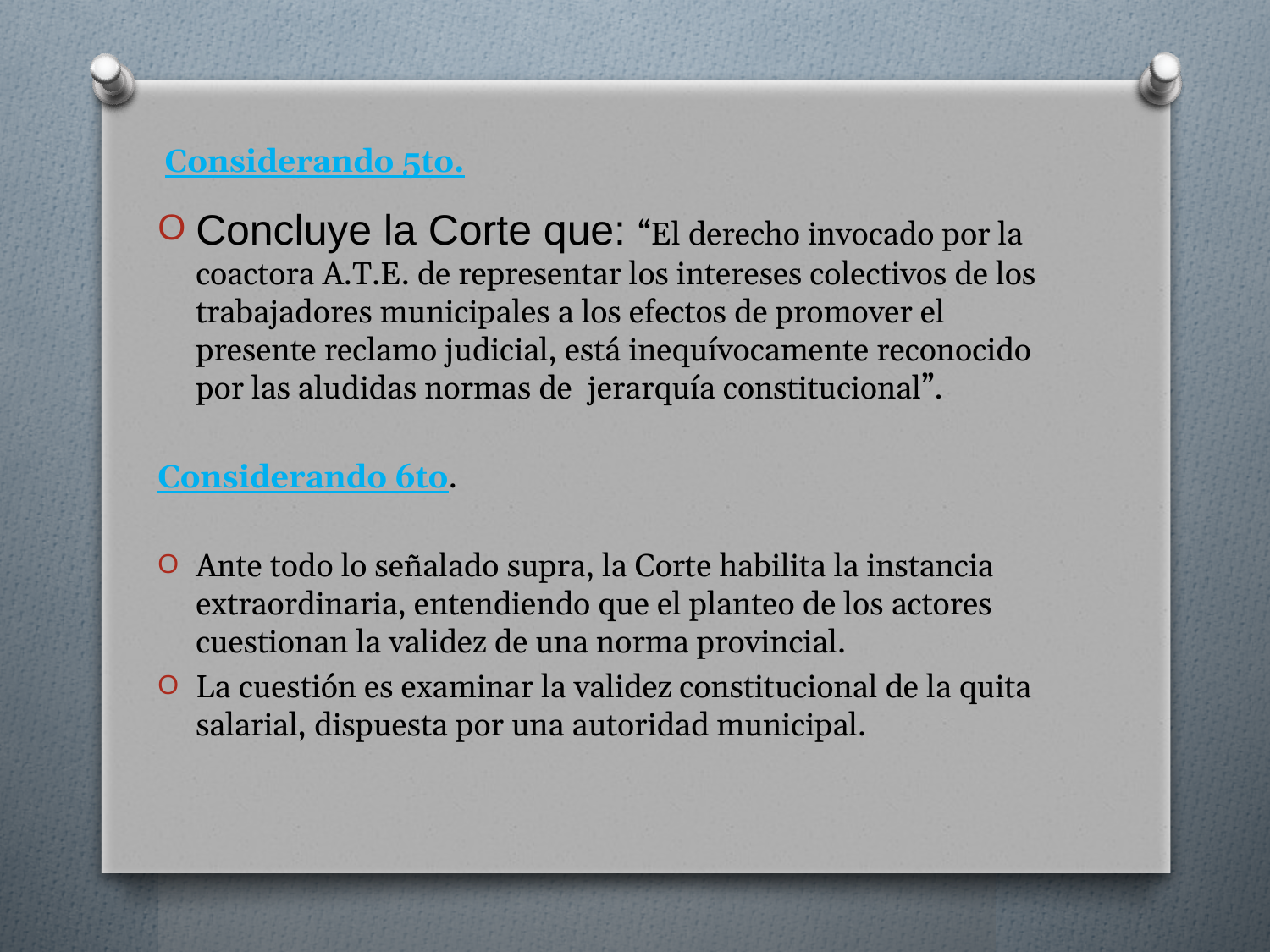

# Considerando 5to.
Concluye la Corte que: “El derecho invocado por la coactora A.T.E. de representar los intereses colectivos de los trabajadores municipales a los efectos de promover el presente reclamo judicial, está inequívocamente reconocido por las aludidas normas de  jerarquía constitucional”.

Considerando 6to.

Ante todo lo señalado supra, la Corte habilita la instancia extraordinaria, entendiendo que el planteo de los actores cuestionan la validez de una norma provincial.
La cuestión es examinar la validez constitucional de la quita salarial, dispuesta por una autoridad municipal.